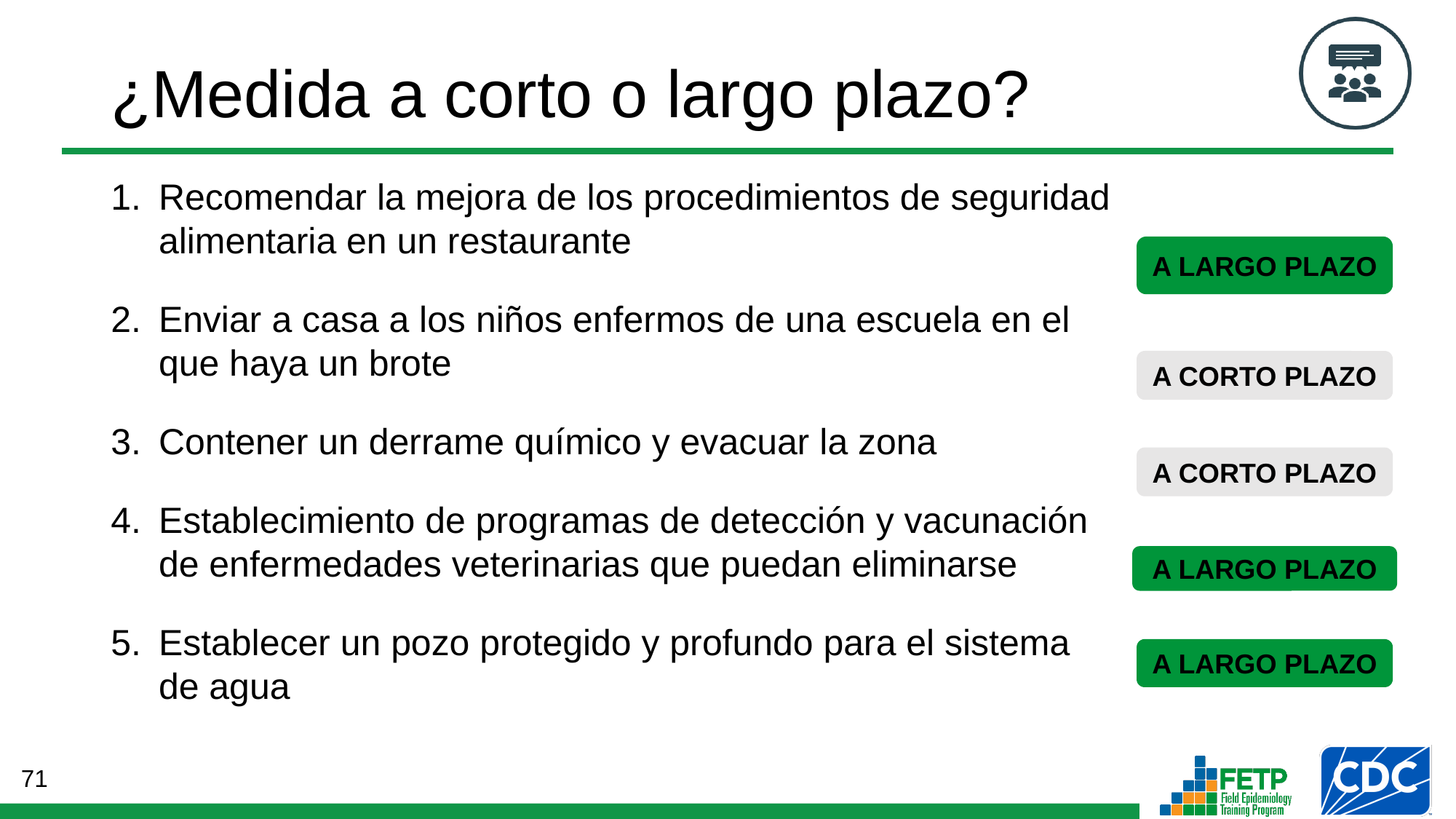

# ¿Medida a corto o largo plazo?
Recomendar la mejora de los procedimientos de seguridad
alimentaria en un restaurante
Enviar a casa a los niños enfermos de una escuela en el
que haya un brote
Contener un derrame químico y evacuar la zona
Establecimiento de programas de detección y vacunación
de enfermedades veterinarias que puedan eliminarse
Establecer un pozo protegido y profundo para el sistema
de agua

A LARGO PLAZO
A CORTO PLAZO
A CORTO PLAZO
A LARGO PLAZO
A LARGO PLAZO